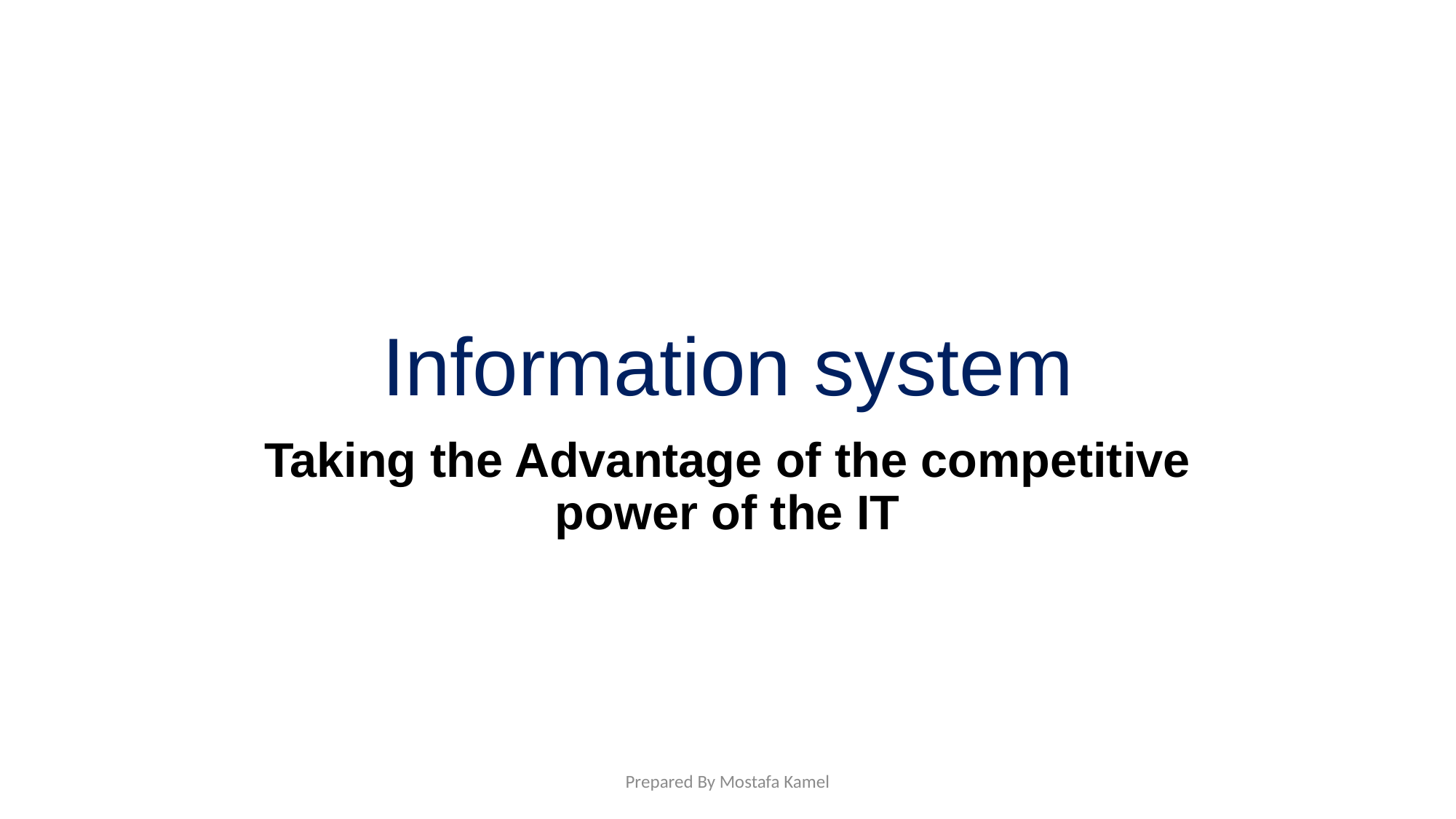

# Information system
Taking the Advantage of the competitive power of the IT
Prepared By Mostafa Kamel